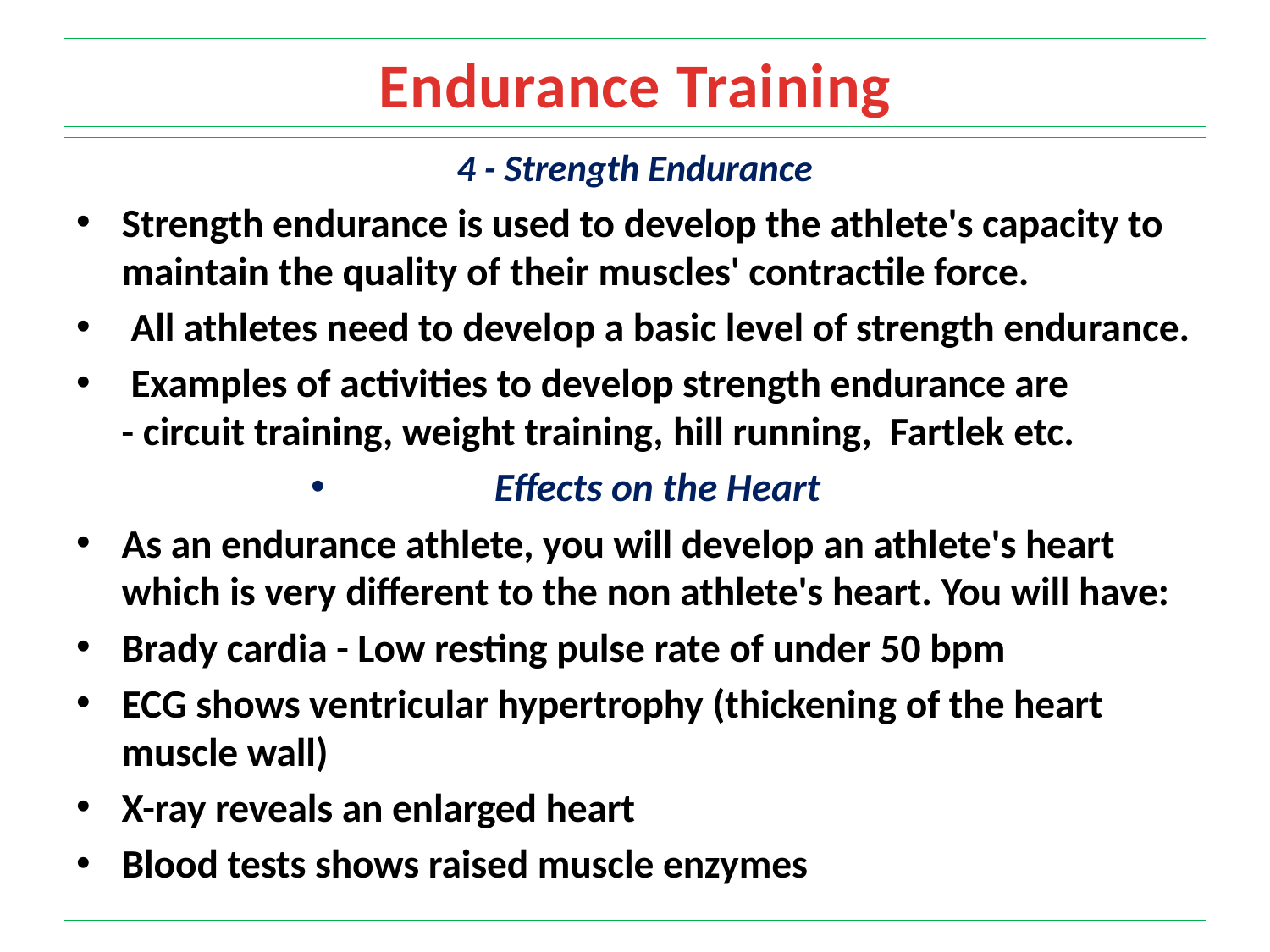

# Endurance Training
4 - Strength Endurance
Strength endurance is used to develop the athlete's capacity to maintain the quality of their muscles' contractile force.
 All athletes need to develop a basic level of strength endurance.
 Examples of activities to develop strength endurance are - circuit training, weight training, hill running,  Fartlek etc.
Effects on the Heart
As an endurance athlete, you will develop an athlete's heart which is very different to the non athlete's heart. You will have:
Brady cardia - Low resting pulse rate of under 50 bpm
ECG shows ventricular hypertrophy (thickening of the heart muscle wall)
X-ray reveals an enlarged heart
Blood tests shows raised muscle enzymes